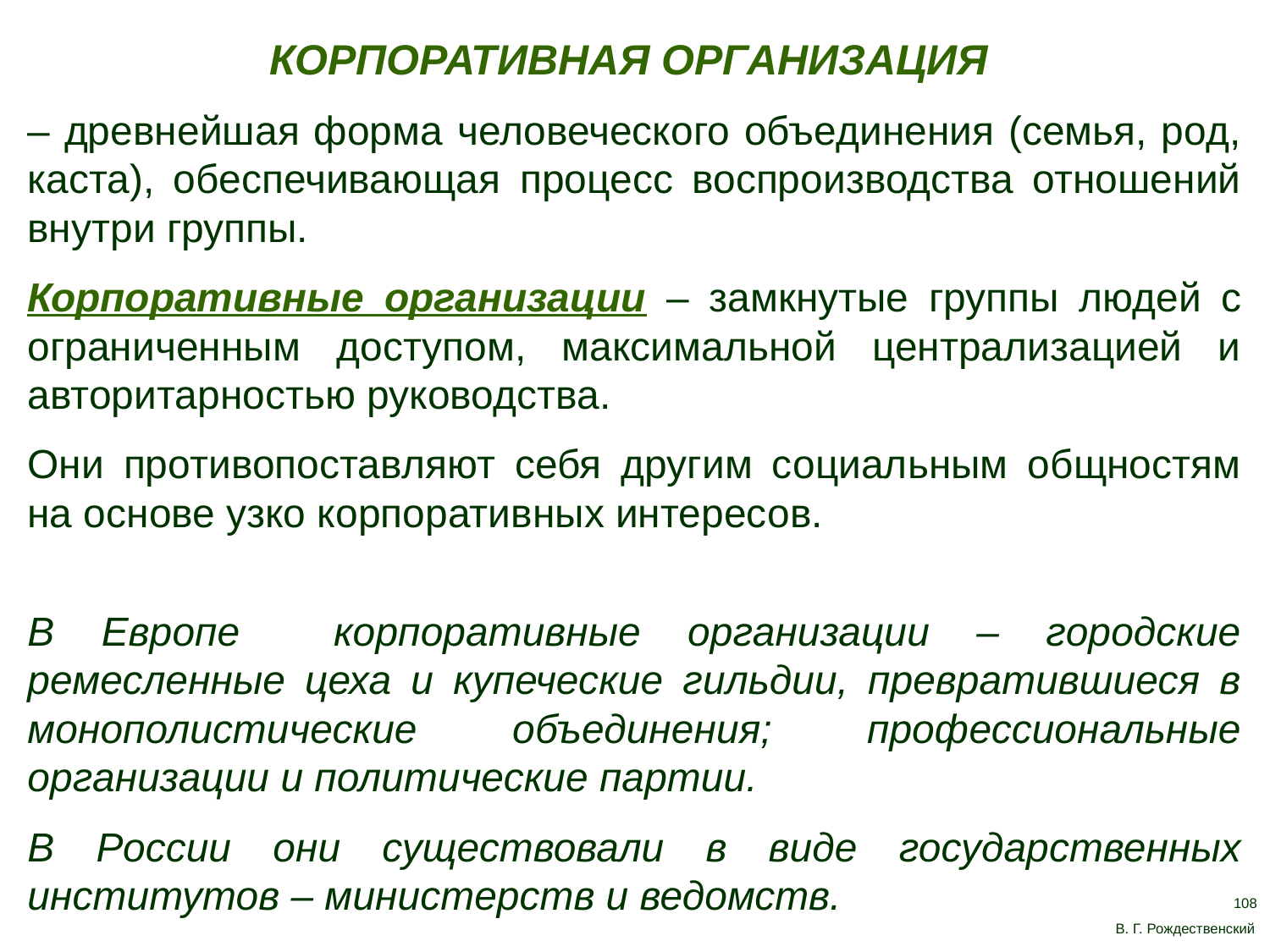

КОРПОРАТИВНАЯ ОРГАНИЗАЦИЯ

– древнейшая форма человеческого объединения (семья, род, каста), обеспечивающая процесс воспроизводства отношений внутри группы.

Корпоративные организации – замкнутые группы людей с ограниченным доступом, максимальной централизацией и авторитарностью руководства.

Они противопоставляют себя другим социальным общностям на основе узко корпоративных интересов.

В Европе  корпоративные организации – городские ремесленные цеха и купеческие гильдии, превратившиеся в монополистические объединения; профессиональные организации и политические партии.

В России они существовали в виде государственных институтов – министерств и ведомств.
108
В. Г. Рождественский